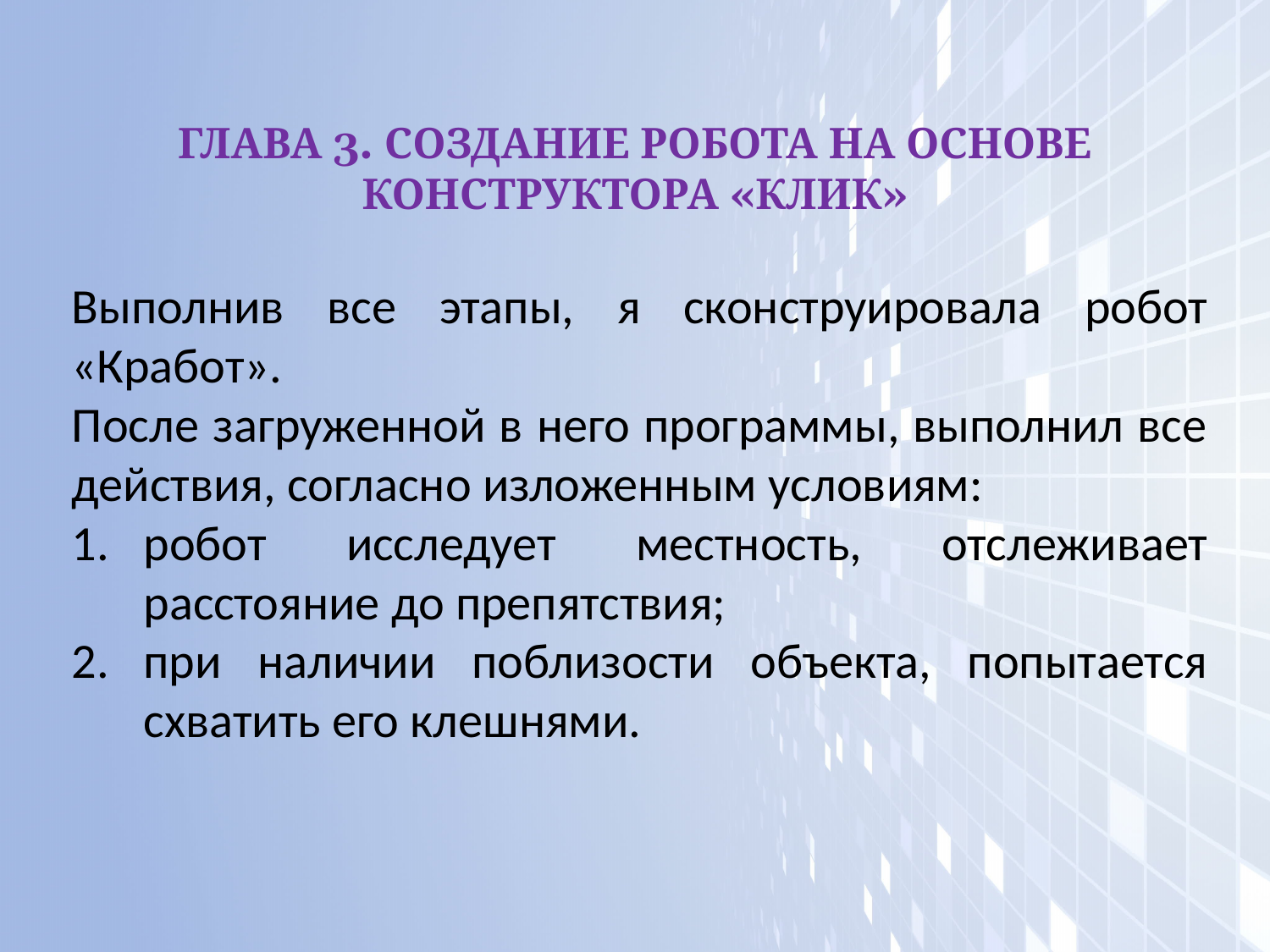

ГЛАВА 3. СОЗДАНИЕ РОБОТА НА ОСНОВЕ КОНСТРУКТОРА «КЛИК»
Выполнив все этапы, я сконструировала робот «Кработ».
После загруженной в него программы, выполнил все действия, согласно изложенным условиям:
робот исследует местность, отслеживает расстояние до препятствия;
при наличии поблизости объекта, попытается схватить его клешнями.